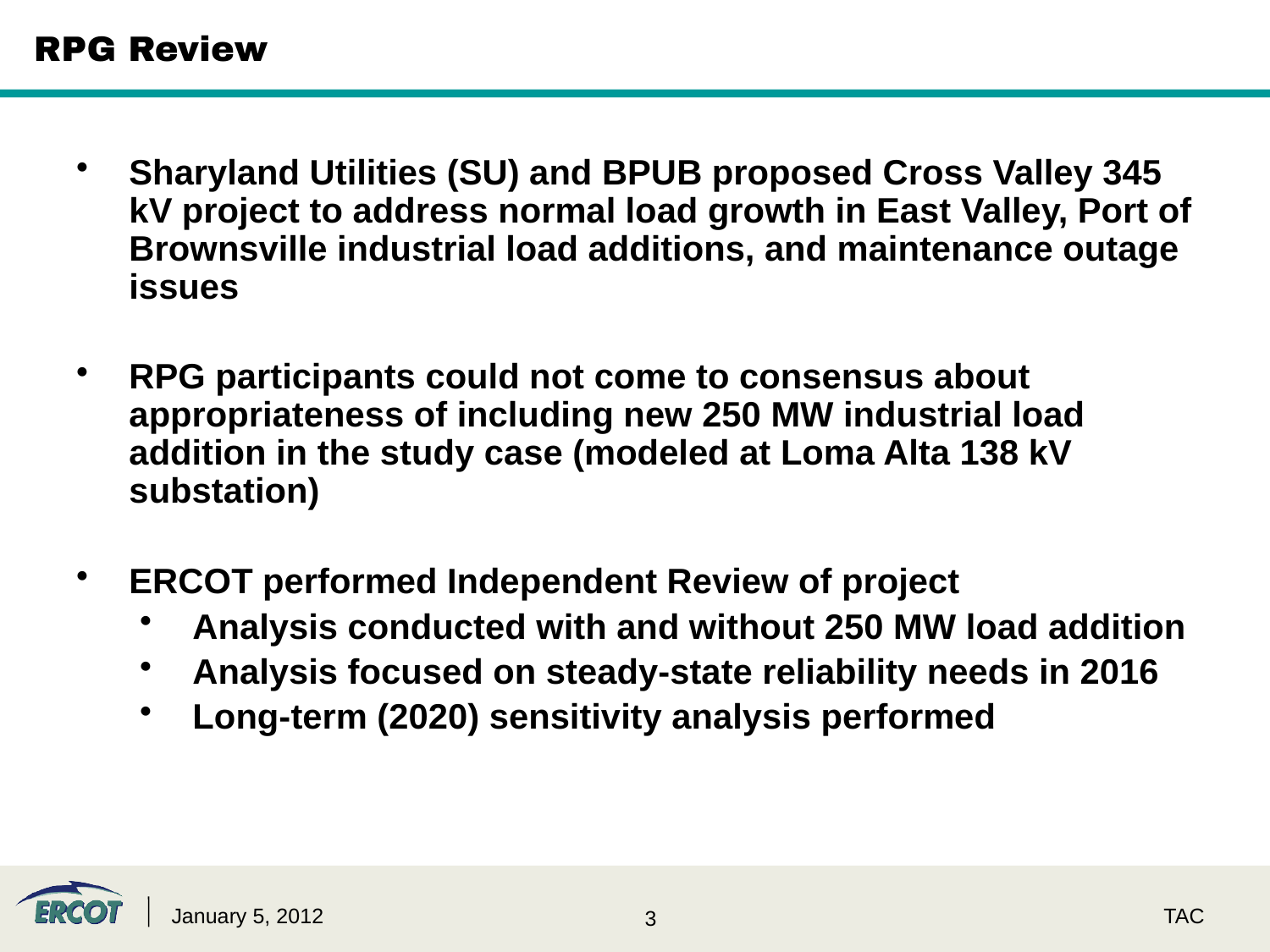

RPG Review
Sharyland Utilities (SU) and BPUB proposed Cross Valley 345 kV project to address normal load growth in East Valley, Port of Brownsville industrial load additions, and maintenance outage issues

RPG participants could not come to consensus about appropriateness of including new 250 MW industrial load addition in the study case (modeled at Loma Alta 138 kV substation)

ERCOT performed Independent Review of project
Analysis conducted with and without 250 MW load addition
Analysis focused on steady-state reliability needs in 2016
Long-term (2020) sensitivity analysis performed

January 5, 2012
TAC